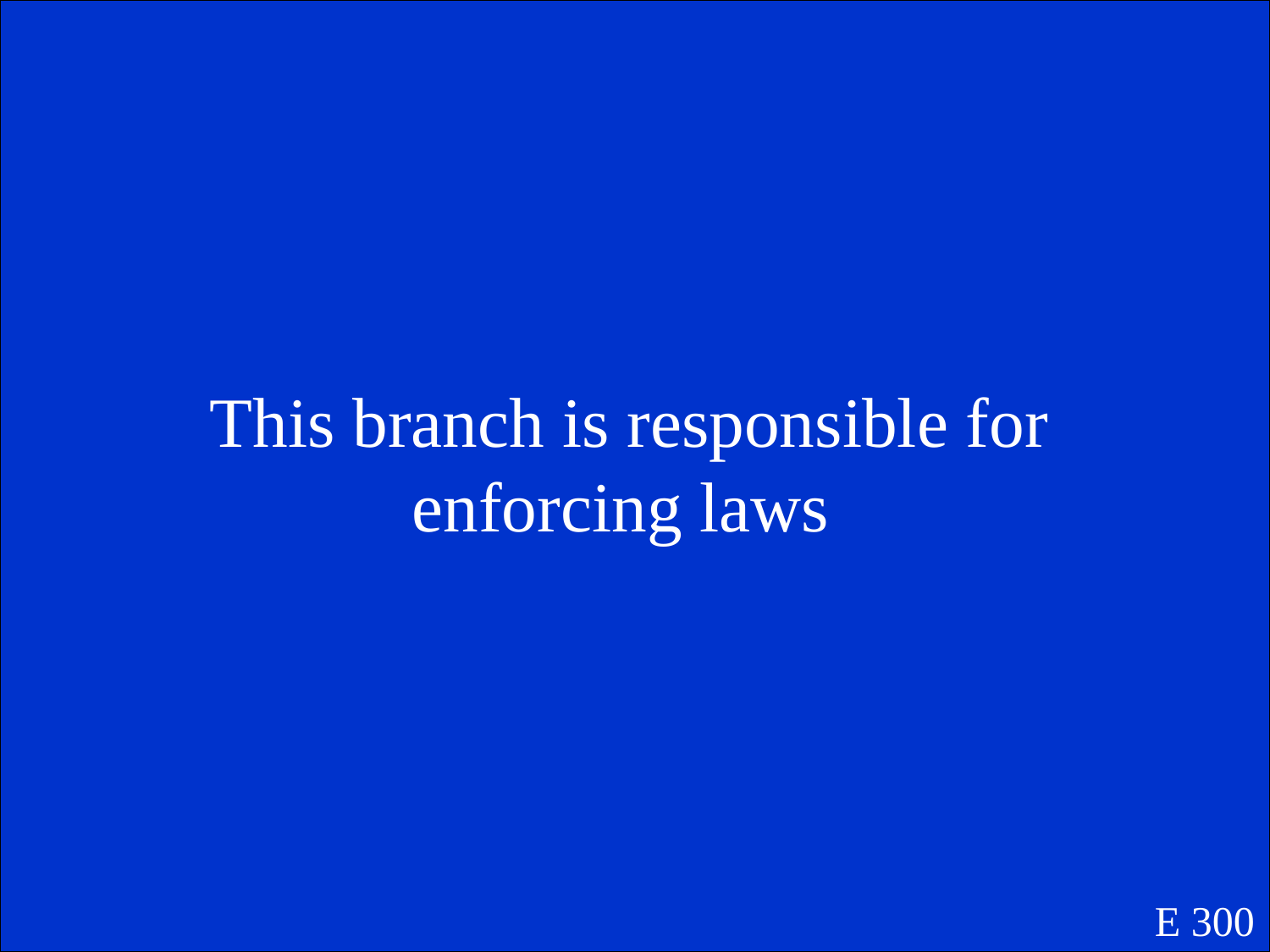

This branch is responsible for enforcing laws
E 300